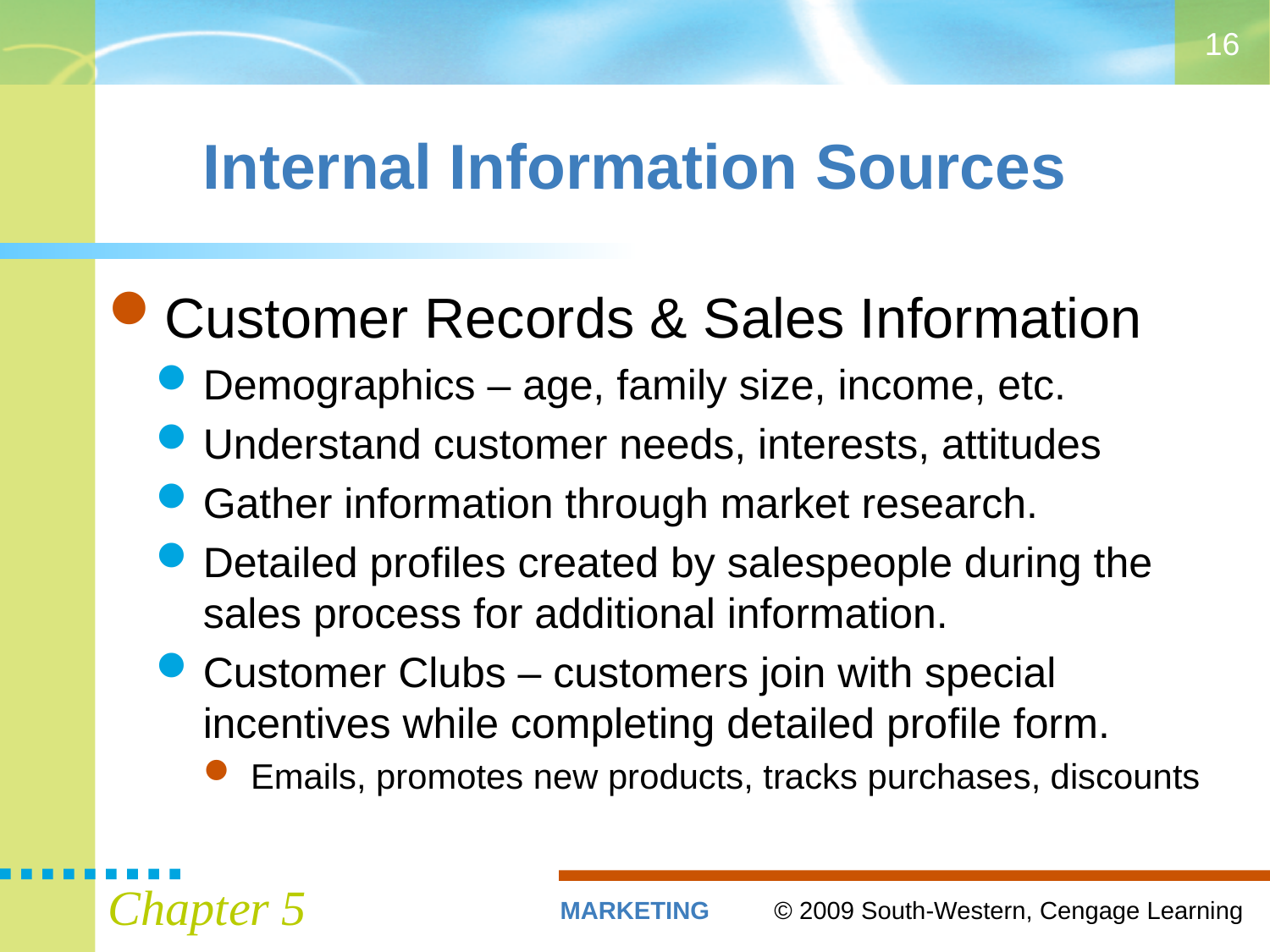

16
# Internal Information Sources
Customer Records & Sales Information
Demographics – age, family size, income, etc.
Understand customer needs, interests, attitudes
Gather information through market research.
Detailed profiles created by salespeople during the sales process for additional information.
Customer Clubs – customers join with special incentives while completing detailed profile form.
Emails, promotes new products, tracks purchases, discounts
Chapter 5